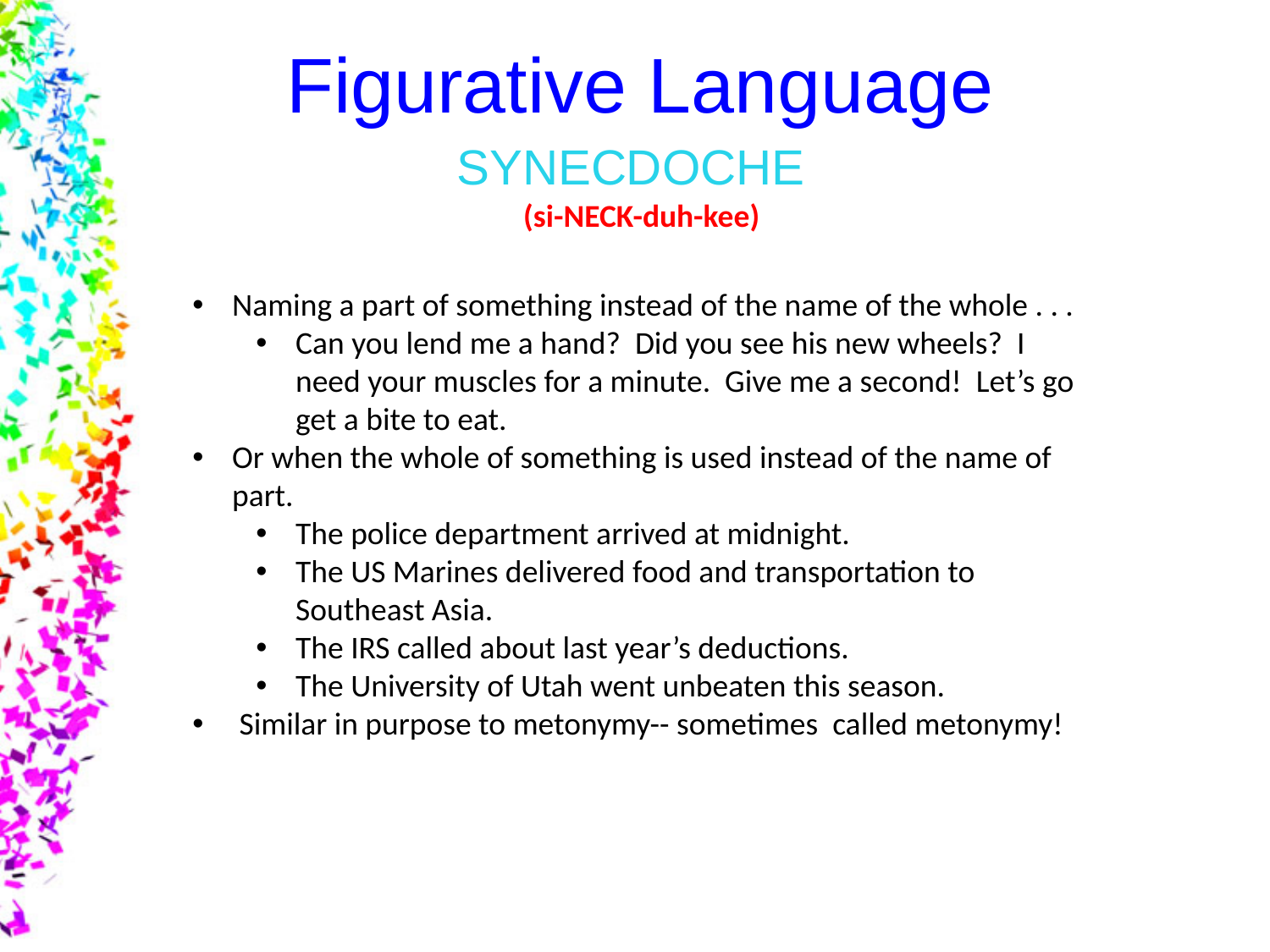

Figurative Language

SYNECDOCHE
  (si-NECK-duh-kee)

Naming a part of something instead of the name of the whole . . .
Can you lend me a hand?  Did you see his new wheels?  I need your muscles for a minute.  Give me a second!  Let’s go get a bite to eat.
Or when the whole of something is used instead of the name of part.
The police department arrived at midnight.
The US Marines delivered food and transportation to Southeast Asia.
The IRS called about last year’s deductions.
The University of Utah went unbeaten this season.
 Similar in purpose to metonymy-- sometimes  called metonymy!